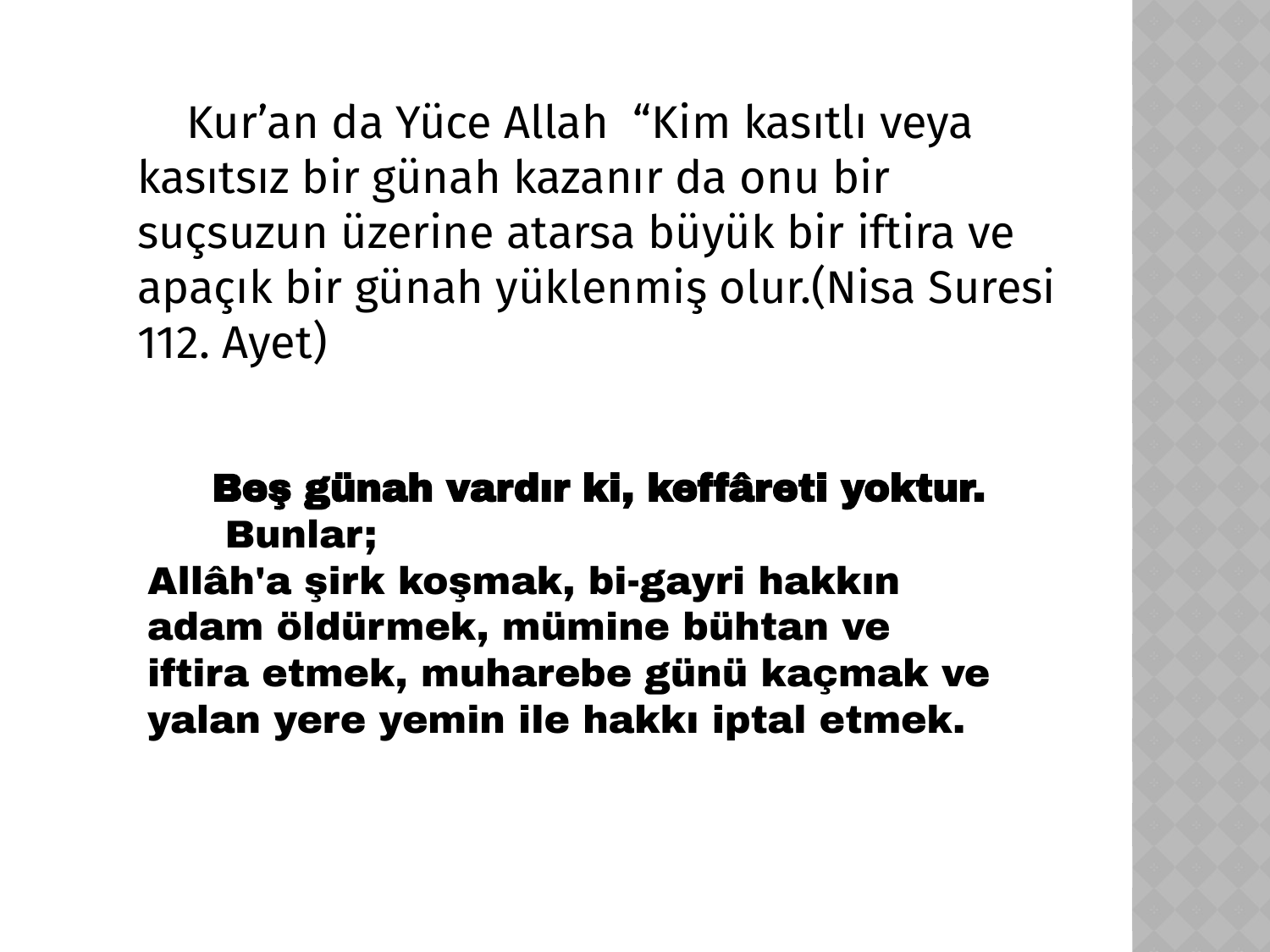

Kur’an da Yüce Allah  “Kim kasıtlı veya kasıtsız bir günah kazanır da onu bir suçsuzun üzerine atarsa büyük bir iftira ve apaçık bir günah yüklenmiş olur.(Nisa Suresi 112. Ayet)
     Beş günah vardır ki, keffâreti yoktur.        Bunlar;
Allâh'a şirk koşmak, bi-gayri hakkın adam öldürmek, mümine bühtan ve iftira etmek, muharebe günü kaçmak ve yalan yere yemin ile hakkı iptal etmek.